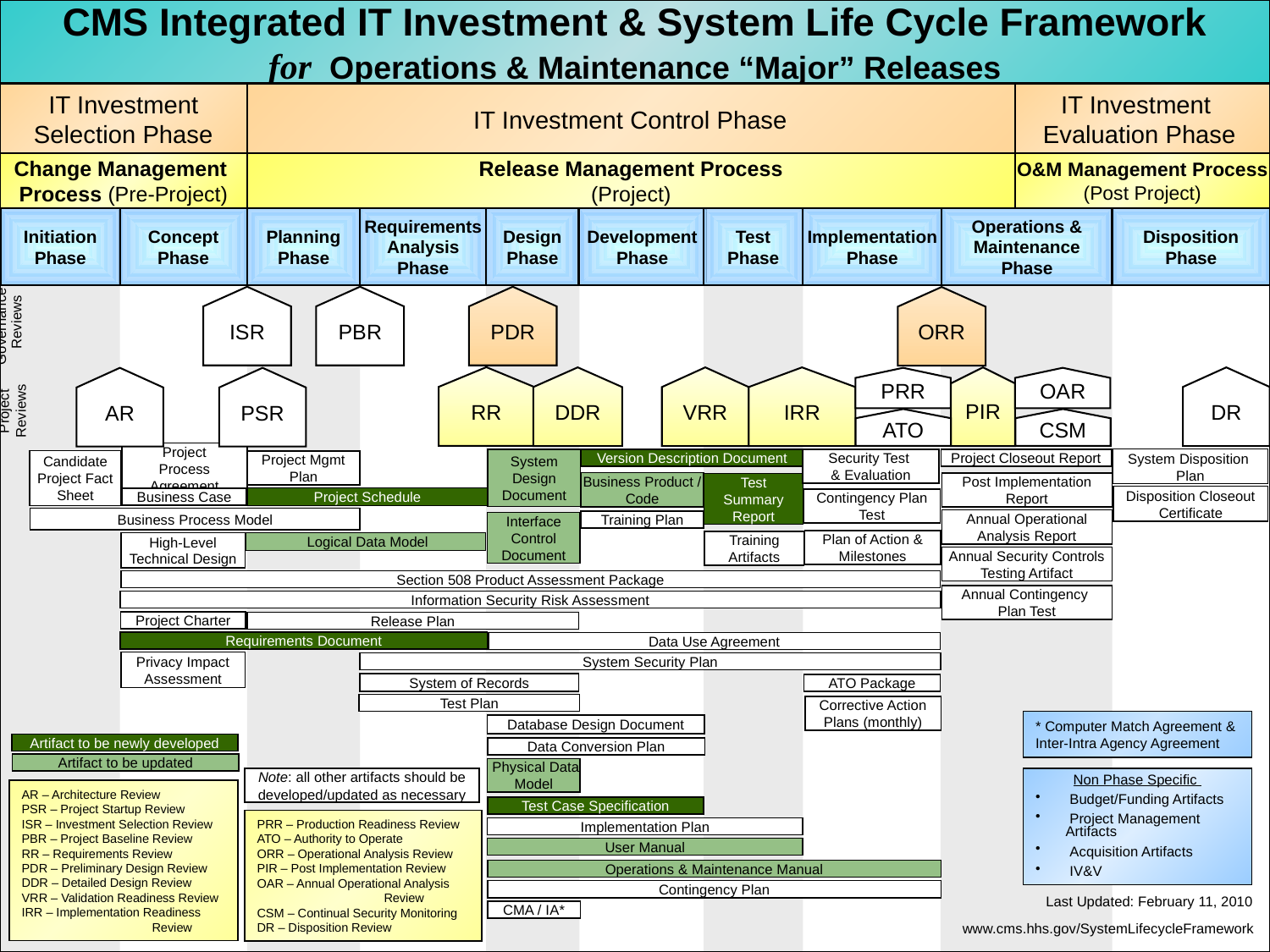

CMS Integrated IT Investment & System Life Cycle Framework
for  Operations & Maintenance “Major” Releases
IT Investment Selection Phase
IT Investment Control Phase
IT Investment
 Evaluation Phase
Change Management
Process (Pre-Project)
Release Management Process
(Project)
O&M Management Process
(Post Project)
Initiation
Phase
Concept
Phase
Planning
Phase
Requirements
Analysis
Phase
Design
Phase
Development
Phase
Test
Phase
Implementation
Phase
Operations &
Maintenance
Phase
Disposition
Phase
Governance
  Reviews
ISR
PBR
PDR
ORR

PRR
OAR
IRR
RR
DDR
VRR
DR
AR
PSR
Project Reviews
PIR
ATO
CSM
System Disposition
Plan
Version Description Document
Project Closeout Report
Security Test
& Evaluation
System Design Document
Candidate Project Fact Sheet
Project Process Agreement
Project Mgmt Plan
Business Product / Code
Test Summary Report
Post Implementation Report
Disposition Closeout Certificate
Business Case
Project Schedule
Contingency Plan Test
Business Process Model
Annual Operational Analysis Report
Interface Control Document
Training Plan
Plan of Action &
Milestones
Training Artifacts
High-Level Technical Design
 Logical Data Model
Annual Security Controls Testing Artifact
Section 508 Product Assessment Package
Annual Contingency
Plan Test
Information Security Risk Assessment
Project Charter
Release Plan
Requirements Document
Data Use Agreement
Privacy Impact Assessment
System Security Plan
System of Records
ATO Package
Test Plan
Corrective Action Plans (monthly)
* Computer Match Agreement & Inter-Intra Agency Agreement
Database Design Document
Artifact to be newly developed
Data Conversion Plan
Artifact to be updated
 Physical Data Model
Note: all other artifacts should be developed/updated as necessary
Non Phase Specific
 Budget/Funding Artifacts
 Project Management Artifacts
 Acquisition Artifacts
 IV&V
AR – Architecture Review
PSR – Project Startup Review
ISR – Investment Selection Review
PBR – Project Baseline Review
RR – Requirements Review
PDR – Preliminary Design Review
DDR – Detailed Design Review
VRR – Validation Readiness Review
IRR – Implementation Readiness 	 Review
Test Case Specification
PRR – Production Readiness Review
ATO – Authority to Operate
ORR – Operational Analysis Review
PIR – Post Implementation Review
OAR – Annual Operational Analysis 	Review
CSM – Continual Security Monitoring
DR – Disposition Review
Implementation Plan
User Manual
Operations & Maintenance Manual
Contingency Plan
Last Updated: February 11, 2010
CMA / IA*
www.cms.hhs.gov/SystemLifecycleFramework